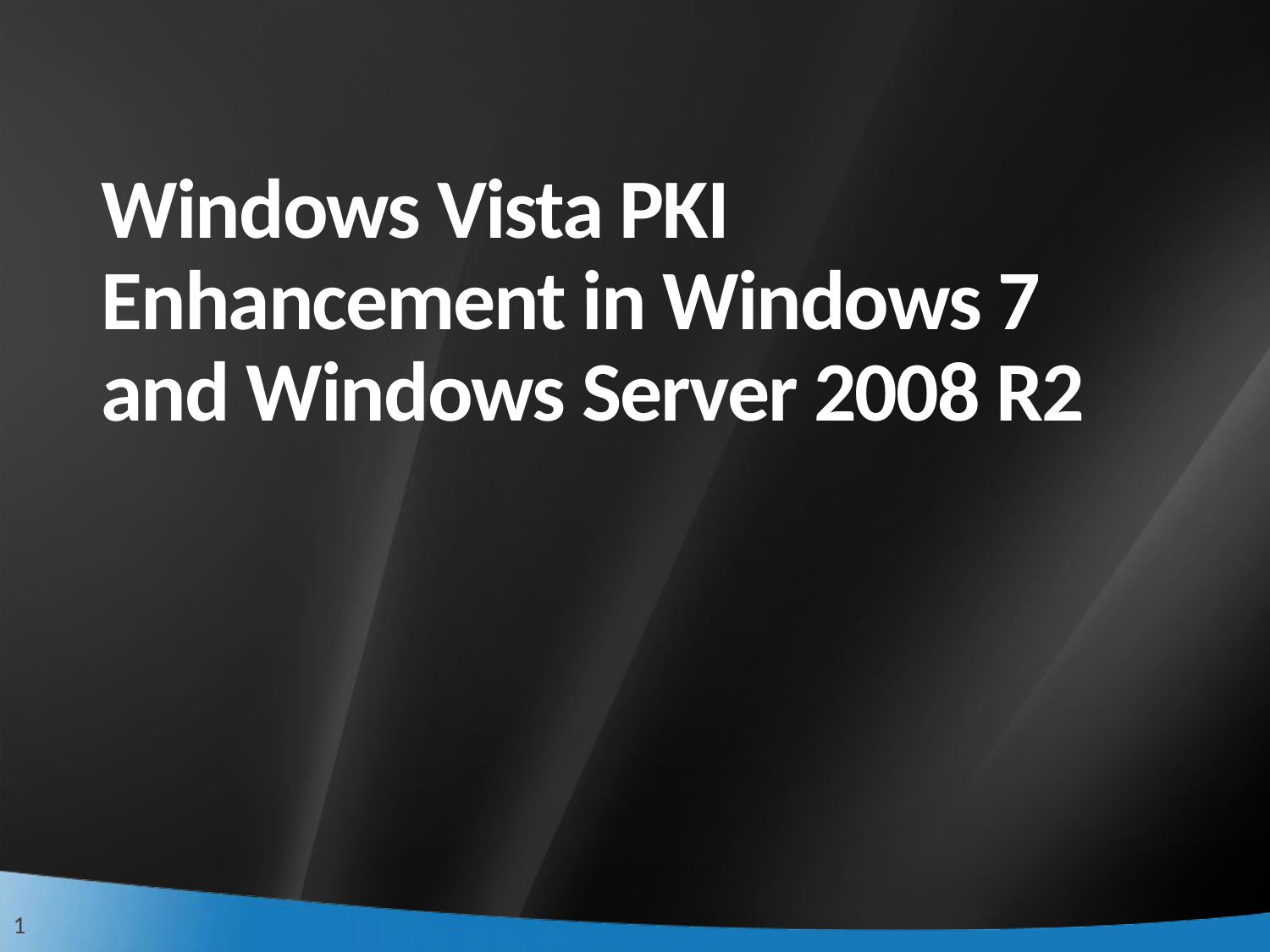

# Windows Vista PKI Enhancement in Windows 7 and Windows Server 2008 R2